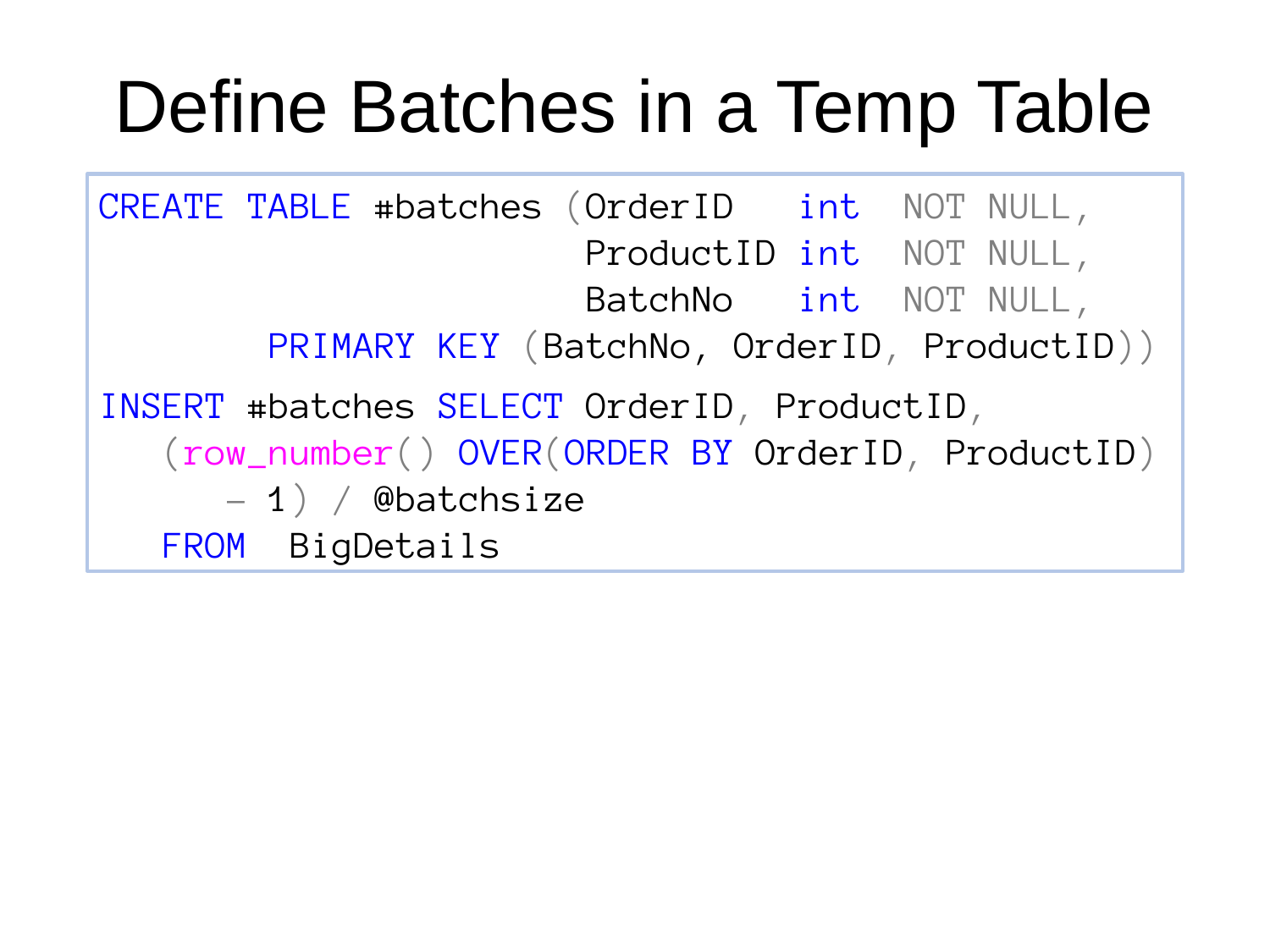

# Define Batches in a Temp Table
CREATE TABLE #batches (OrderID   int  NOT NULL,
                       ProductID int  NOT NULL,
                       BatchNo   int  NOT NULL,
        PRIMARY KEY (BatchNo, OrderID, ProductID))
INSERT #batches SELECT OrderID, ProductID,
   (row_number() OVER(ORDER BY OrderID, ProductID)
      - 1) / @batchsize
   FROM  BigDetails
© 2019 Erland Sommarskog